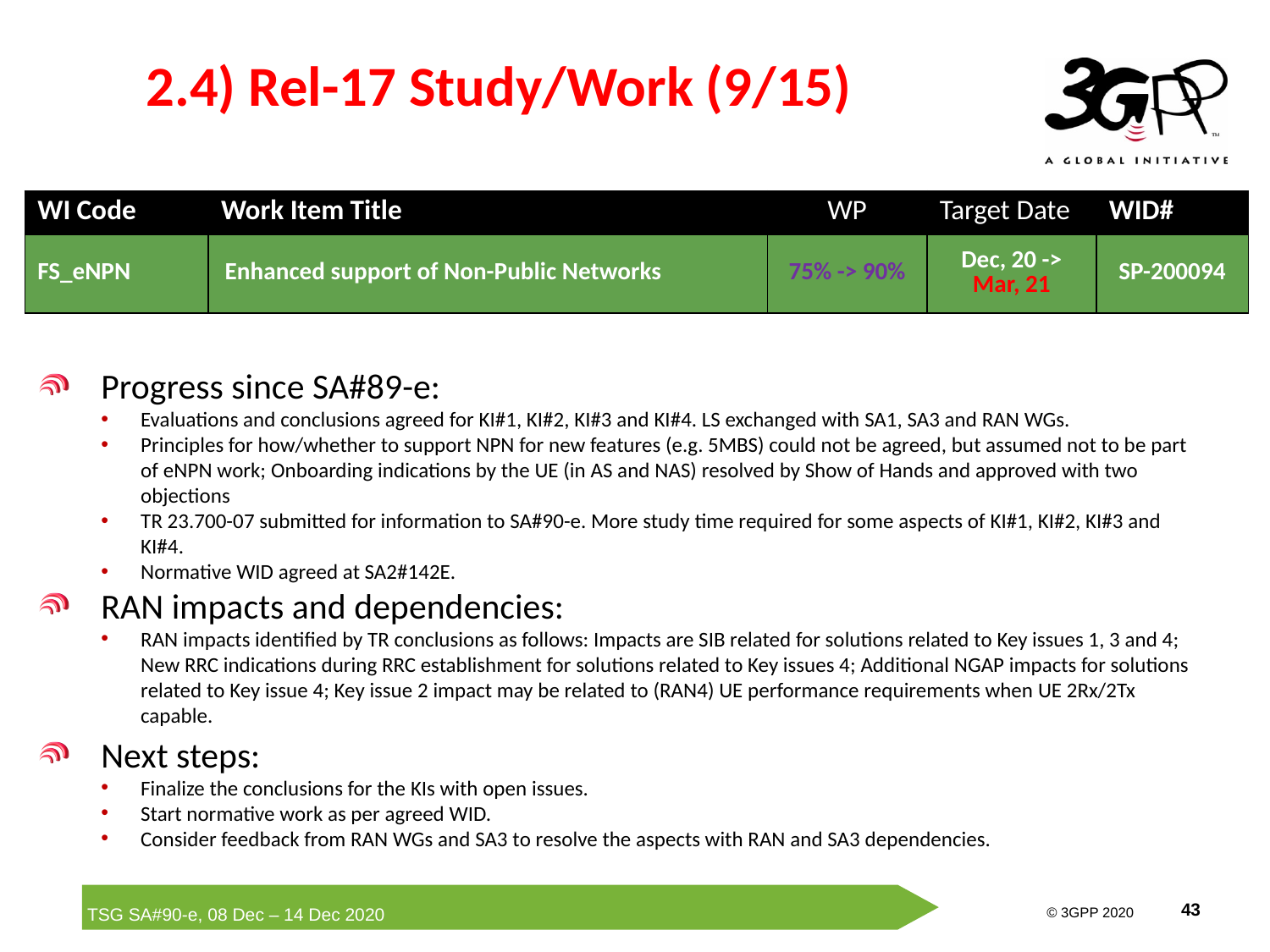

# 2.4) Rel-17 Study/Work (9/15)
| WI Code | Work Item Title | WP | Target Date | WID# |
| --- | --- | --- | --- | --- |
| FS\_eNPN | Enhanced support of Non-Public Networks | 75% -> 90% | Dec, 20 -> Mar, 21 | SP-200094 |
Progress since SA#89-e:
Evaluations and conclusions agreed for KI#1, KI#2, KI#3 and KI#4. LS exchanged with SA1, SA3 and RAN WGs.
Principles for how/whether to support NPN for new features (e.g. 5MBS) could not be agreed, but assumed not to be part of eNPN work; Onboarding indications by the UE (in AS and NAS) resolved by Show of Hands and approved with two objections
TR 23.700-07 submitted for information to SA#90-e. More study time required for some aspects of KI#1, KI#2, KI#3 and KI#4.
Normative WID agreed at SA2#142E.
RAN impacts and dependencies:
RAN impacts identified by TR conclusions as follows: Impacts are SIB related for solutions related to Key issues 1, 3 and 4; New RRC indications during RRC establishment for solutions related to Key issues 4; Additional NGAP impacts for solutions related to Key issue 4; Key issue 2 impact may be related to (RAN4) UE performance requirements when UE 2Rx/2Tx capable.
Next steps:
Finalize the conclusions for the KIs with open issues.
Start normative work as per agreed WID.
Consider feedback from RAN WGs and SA3 to resolve the aspects with RAN and SA3 dependencies.